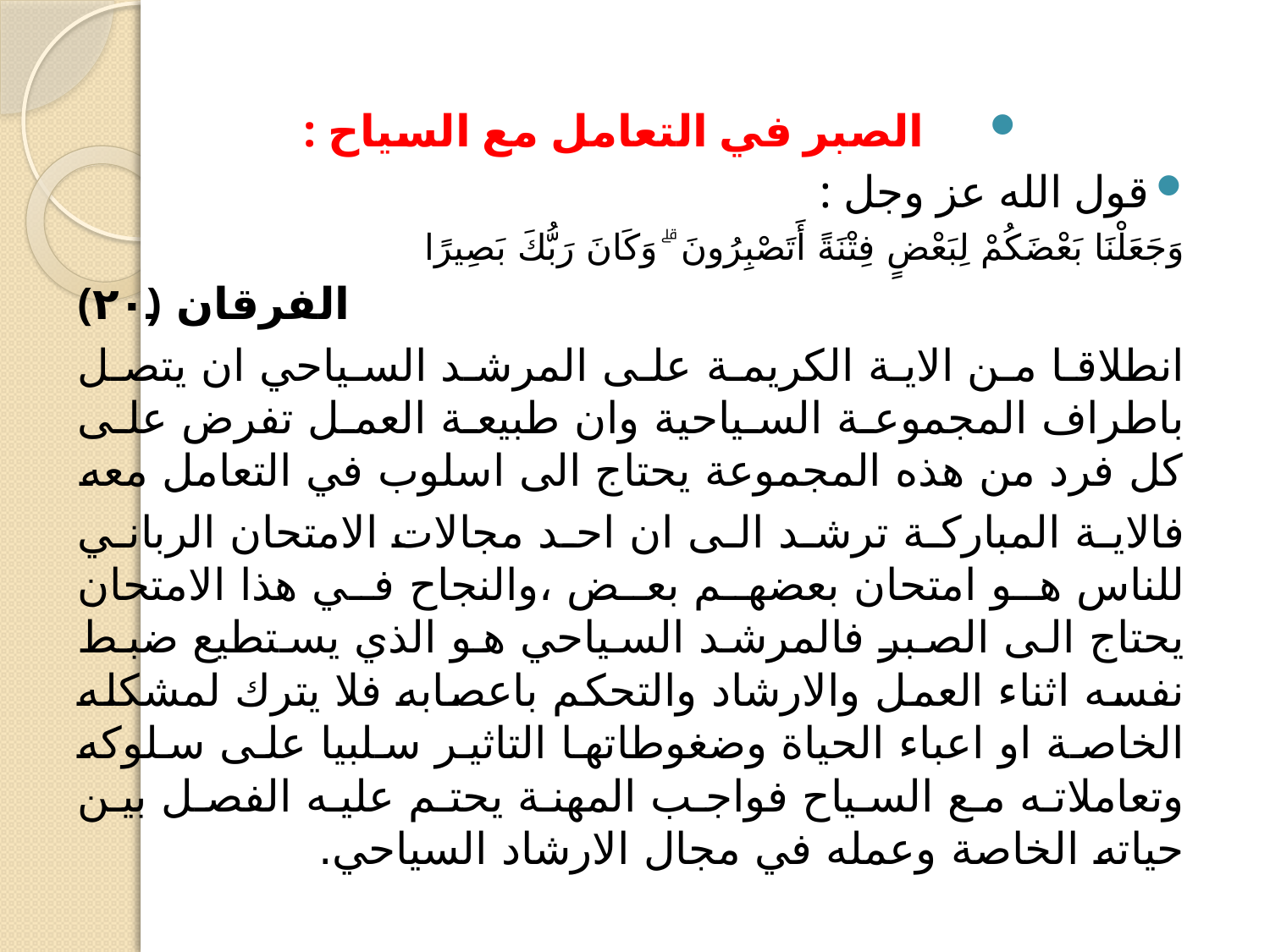

الصبر في التعامل مع السياح :
قول الله عز وجل :
وَجَعَلْنَا بَعْضَكُمْ لِبَعْضٍ فِتْنَةً أَتَصْبِرُونَ ۗ وَكَانَ رَبُّكَ بَصِيرًا
الفرقان ﴿٢٠﴾
انطلاقا من الاية الكريمة على المرشد السياحي ان يتصل باطراف المجموعة السياحية وان طبيعة العمل تفرض على كل فرد من هذه المجموعة يحتاج الى اسلوب في التعامل معه
فالاية المباركة ترشد الى ان احد مجالات الامتحان الرباني للناس هو امتحان بعضهم بعض ،والنجاح في هذا الامتحان يحتاج الى الصبر فالمرشد السياحي هو الذي يستطيع ضبط نفسه اثناء العمل والارشاد والتحكم باعصابه فلا يترك لمشكله الخاصة او اعباء الحياة وضغوطاتها التاثير سلبيا على سلوكه وتعاملاته مع السياح فواجب المهنة يحتم عليه الفصل بين حياته الخاصة وعمله في مجال الارشاد السياحي.